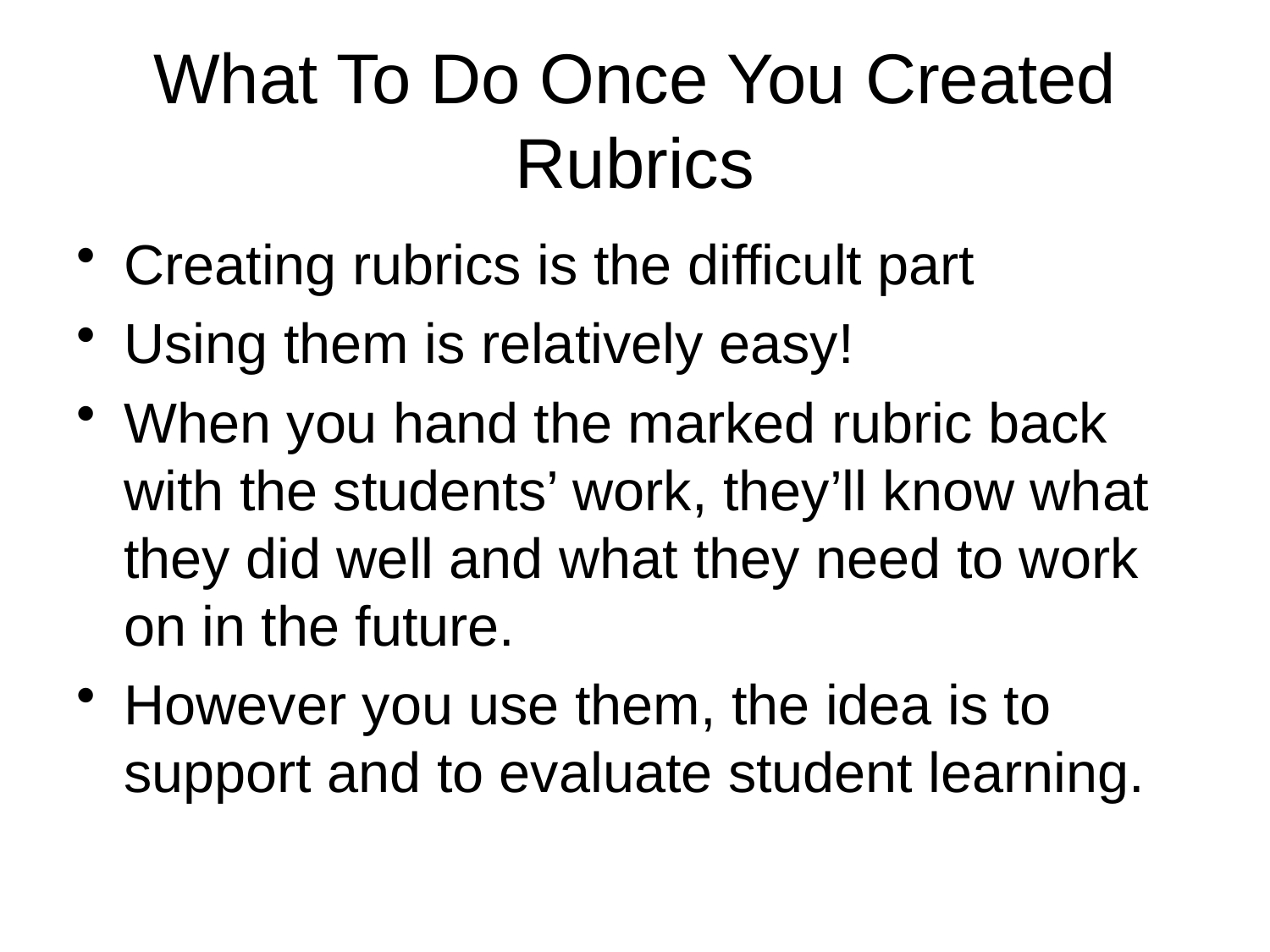

# What To Do Once You Created Rubrics
Creating rubrics is the difficult part
Using them is relatively easy!
When you hand the marked rubric back with the students’ work, they’ll know what they did well and what they need to work on in the future.
However you use them, the idea is to support and to evaluate student learning.